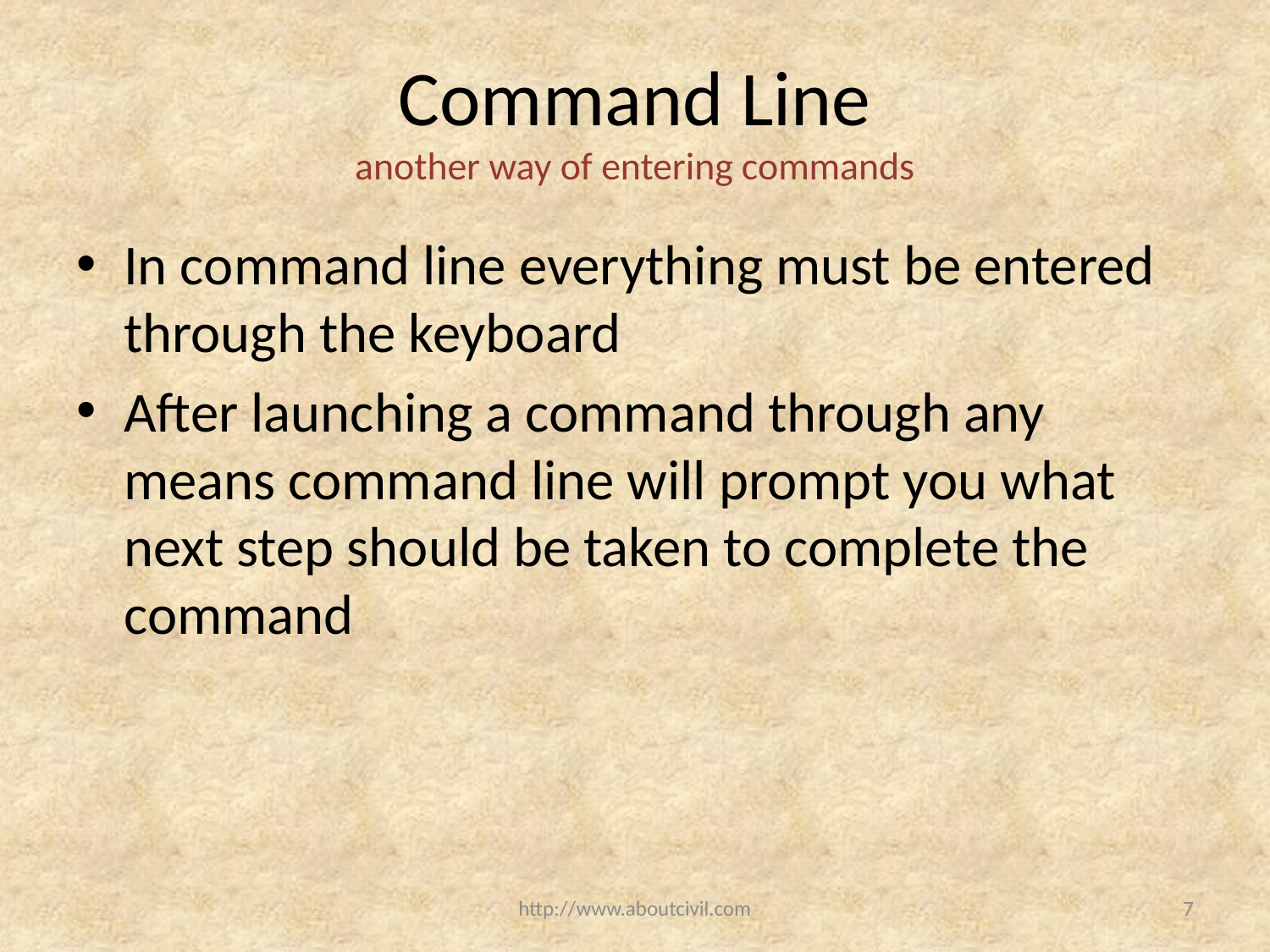

# Command Line another way of entering commands
In command line everything must be entered through the keyboard
After launching a command through any means command line will prompt you what next step should be taken to complete the command

http://www.aboutcivil.com
7